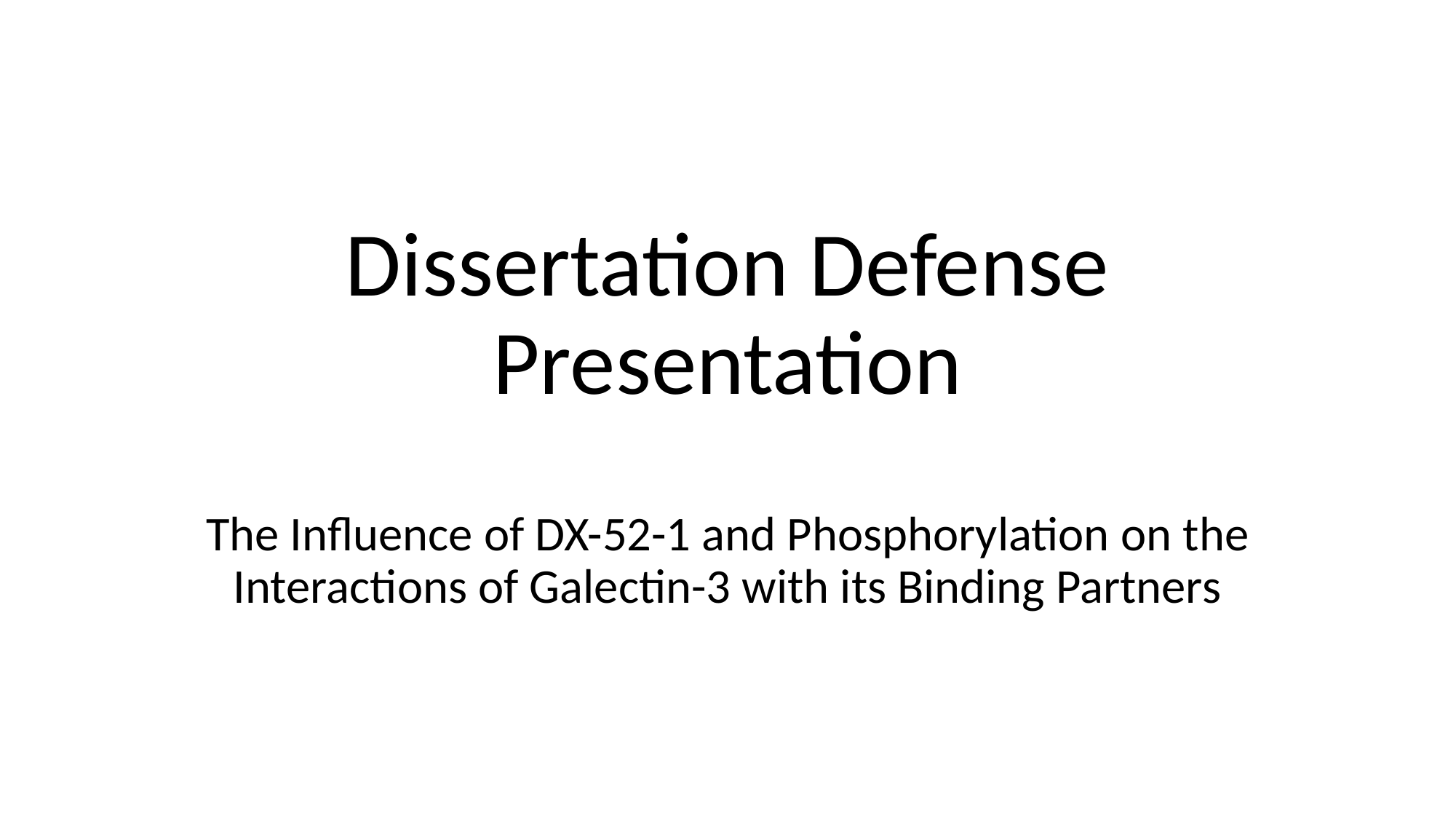

# Dissertation Defense Presentation

The Influence of DX-52-1 and Phosphorylation on the Interactions of Galectin-3 with its Binding Partners